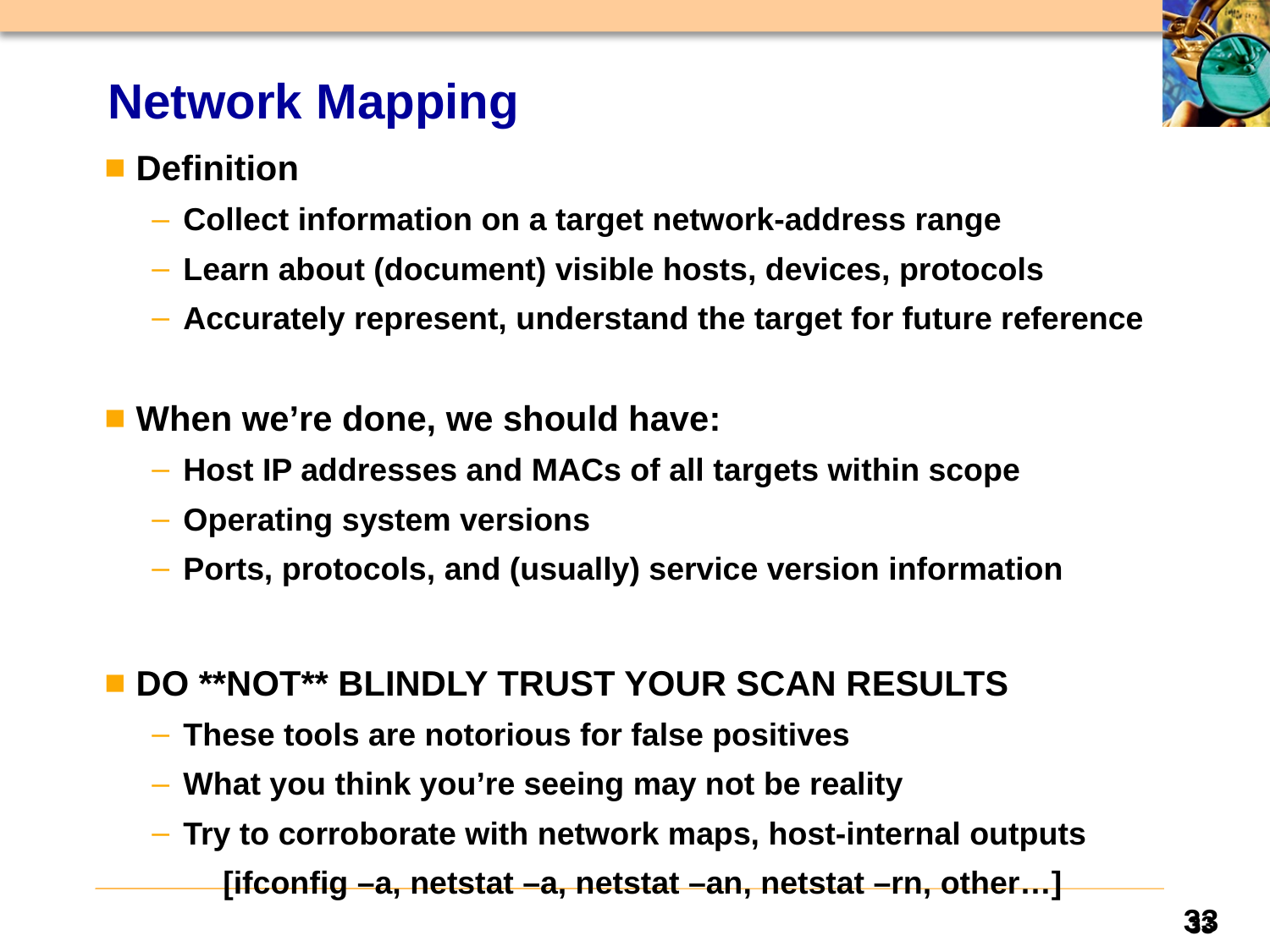

# Network Mapping
Definition
Collect information on a target network-address range
Learn about (document) visible hosts, devices, protocols
Accurately represent, understand the target for future reference

When we’re done, we should have:
Host IP addresses and MACs of all targets within scope
Operating system versions
Ports, protocols, and (usually) service version information

DO **NOT** BLINDLY TRUST YOUR SCAN RESULTS
These tools are notorious for false positives
What you think you’re seeing may not be reality
Try to corroborate with network maps, host-internal outputs
        [ifconfig –a, netstat –a, netstat –an, netstat –rn, other…]
33